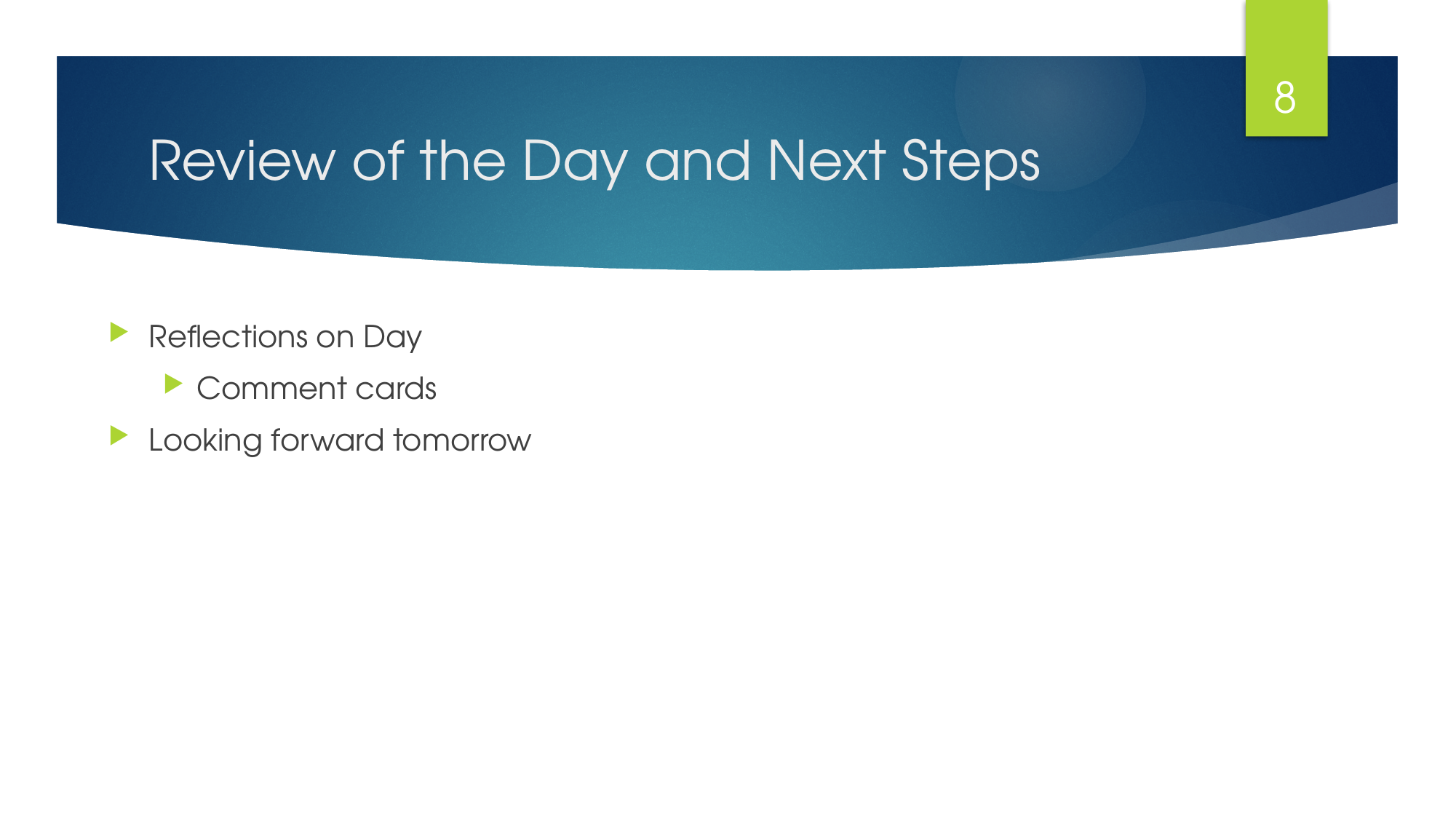

8
# Review of the Day and Next Steps
Reflections on Day
Comment cards
Looking forward tomorrow